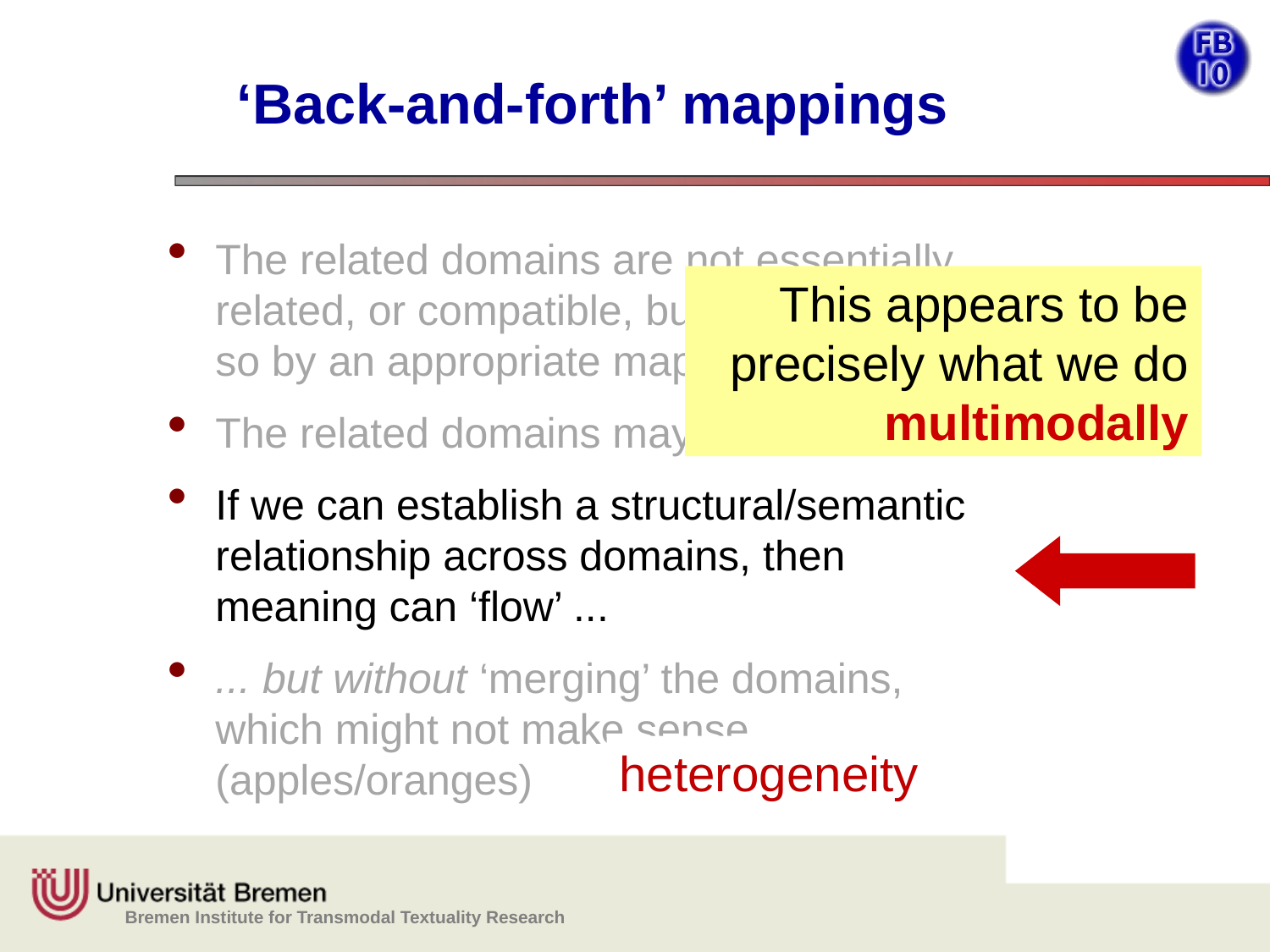

# ‘Back-and-forth’ mappings
The related domains are not essentially related, or compatible, but can be made so by an appropriate mapping.
The related domains may be irreducible.
If we can establish a structural/semantic relationship across domains, then meaning can ‘flow’ ...
... but without ‘merging’ the domains, which might not make sense (apples/oranges)

This appears to be precisely what we do multimodally

heterogeneity